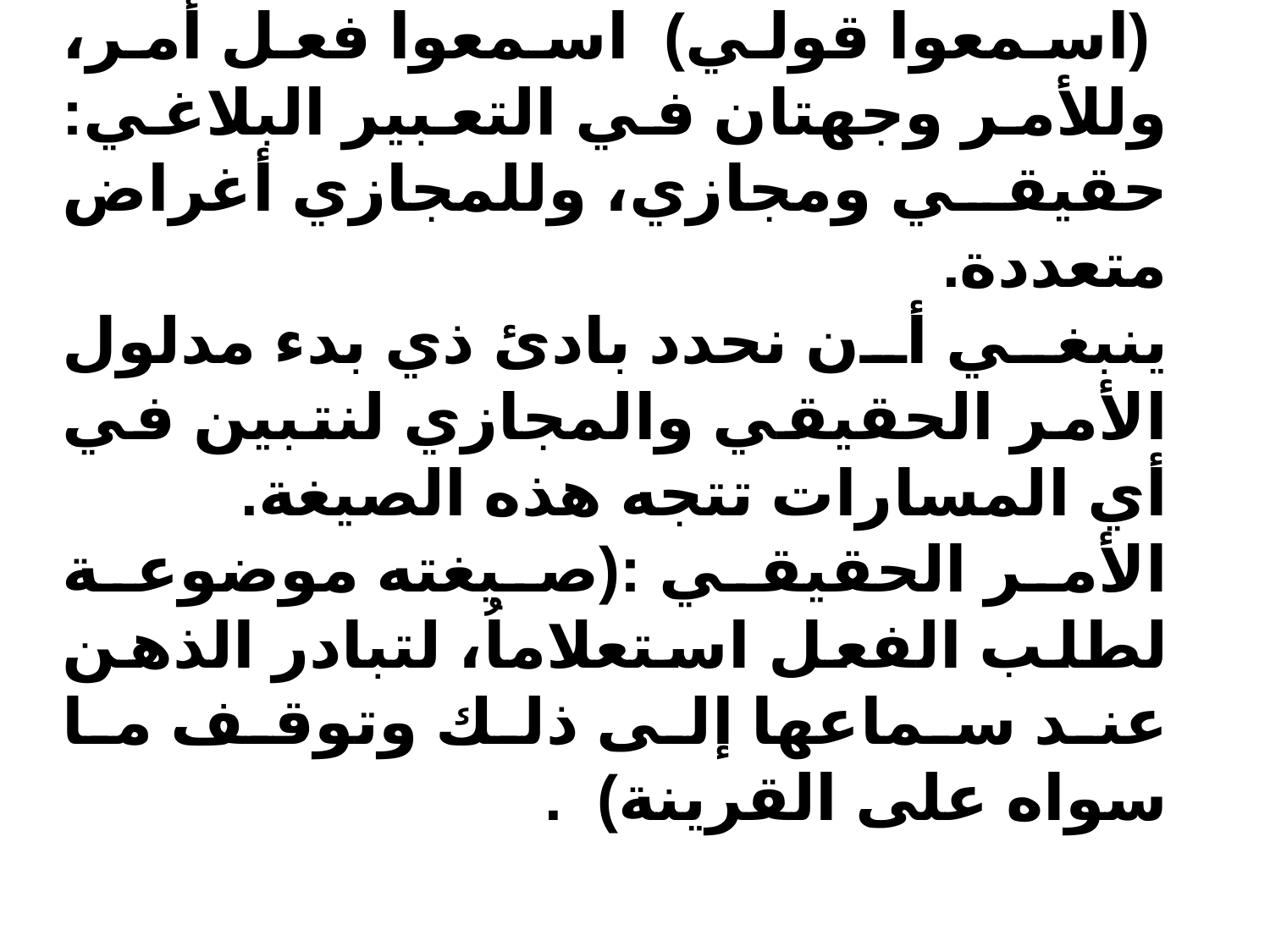

(اسمعوا قولي)  اسمعوا فعل أمر، وللأمر وجهتان في التعبير البلاغي: حقيقي ومجازي، وللمجازي أغراض متعددة.
ينبغي أن نحدد بادئ ذي بدء مدلول الأمر الحقيقي والمجازي لنتبين في أي المسارات تتجه هذه الصيغة.
الأمر الحقيقي :(صيغته موضوعة لطلب الفعل استعلاماُ، لتبادر الذهن عند سماعها إلى ذلك وتوقف ما سواه على القرينة)  .